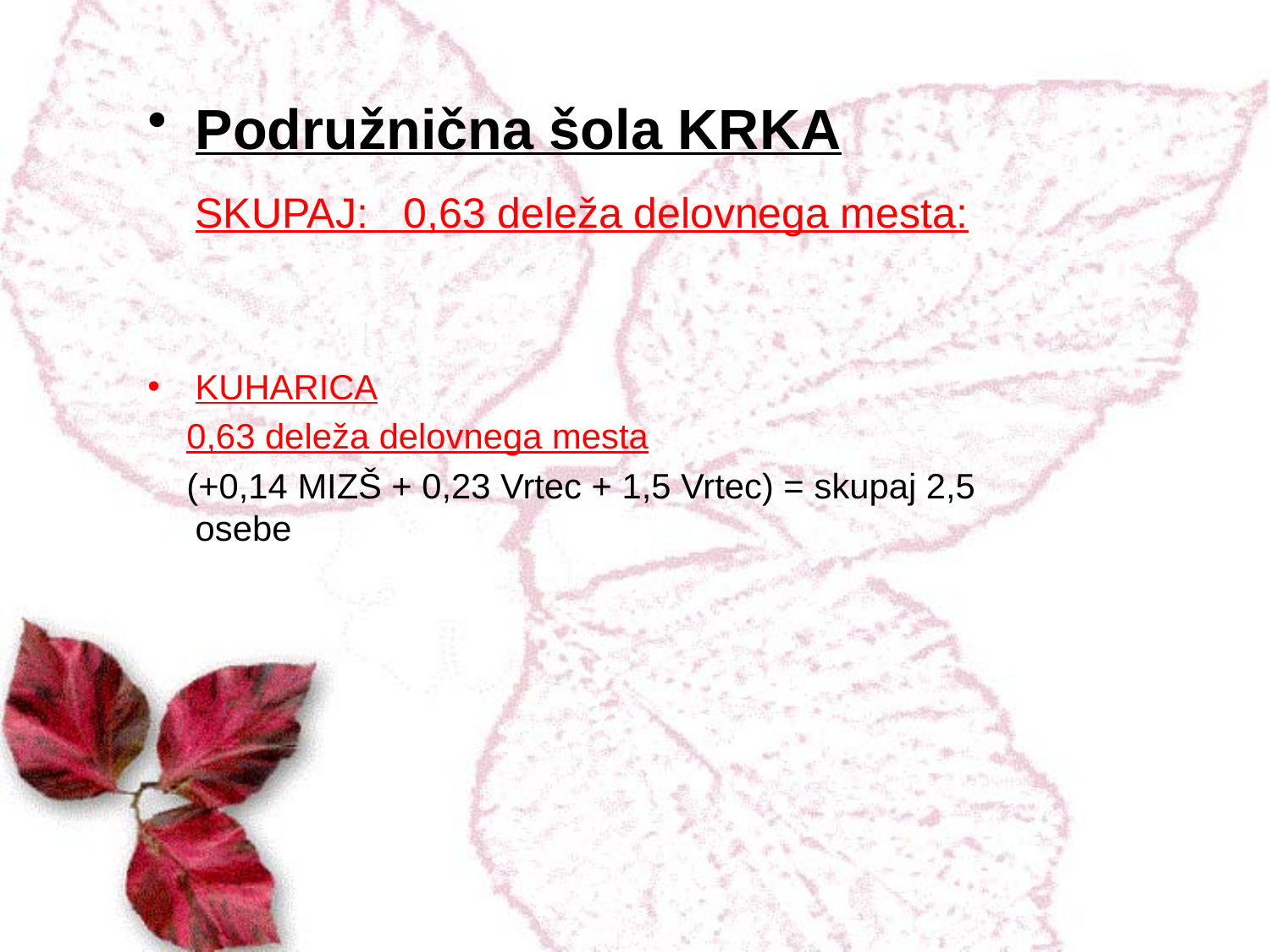

Podružnična šola KRKA
	SKUPAJ:   0,63 deleža delovnega mesta:

KUHARICA
    0,63 deleža delovnega mesta
    (+0,14 MIZŠ + 0,23 Vrtec + 1,5 Vrtec) = skupaj 2,5 osebe